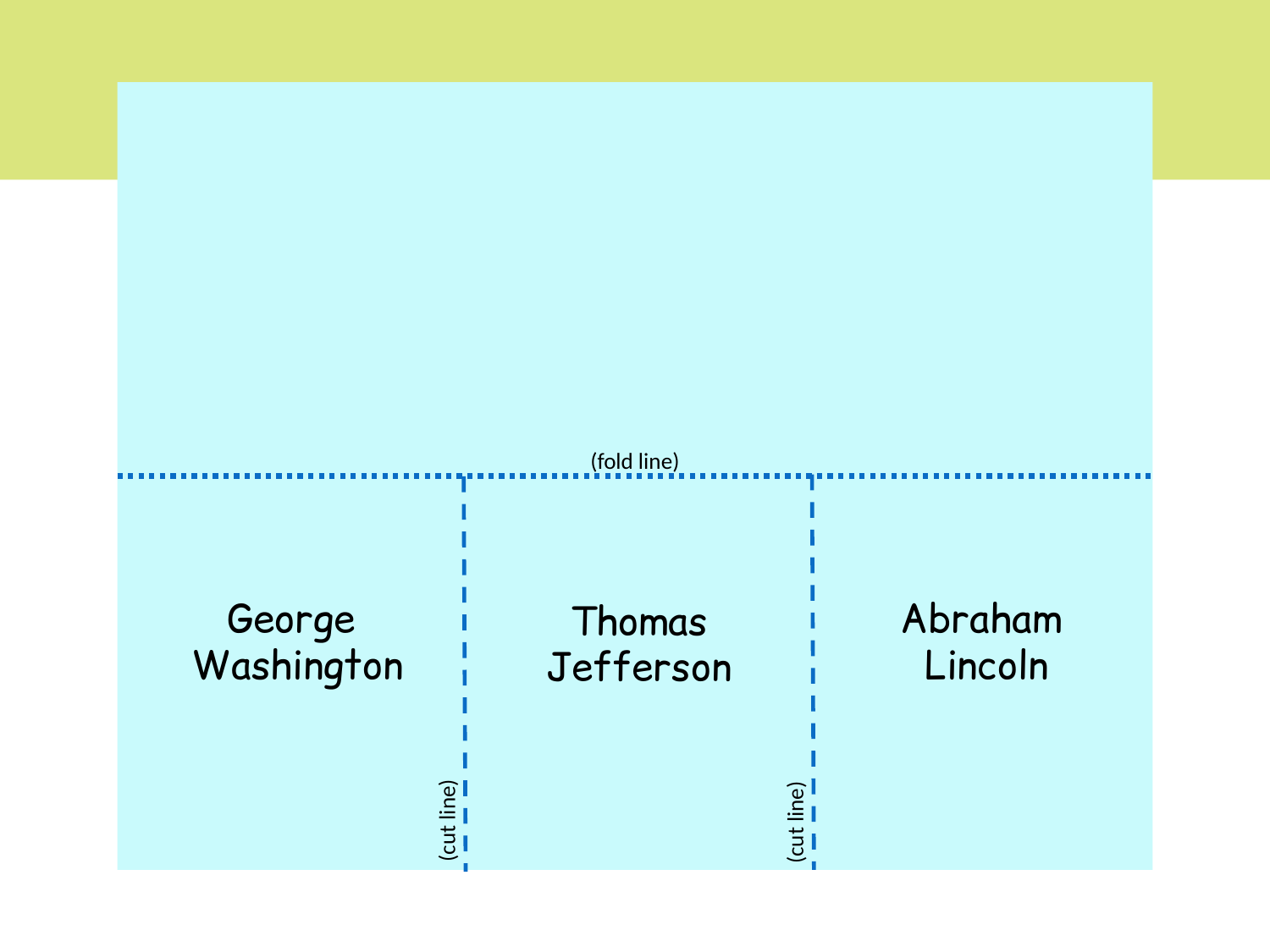

(fold line)
Abraham
Lincoln
George
Washington
Thomas Jefferson
(cut line)
(cut line)